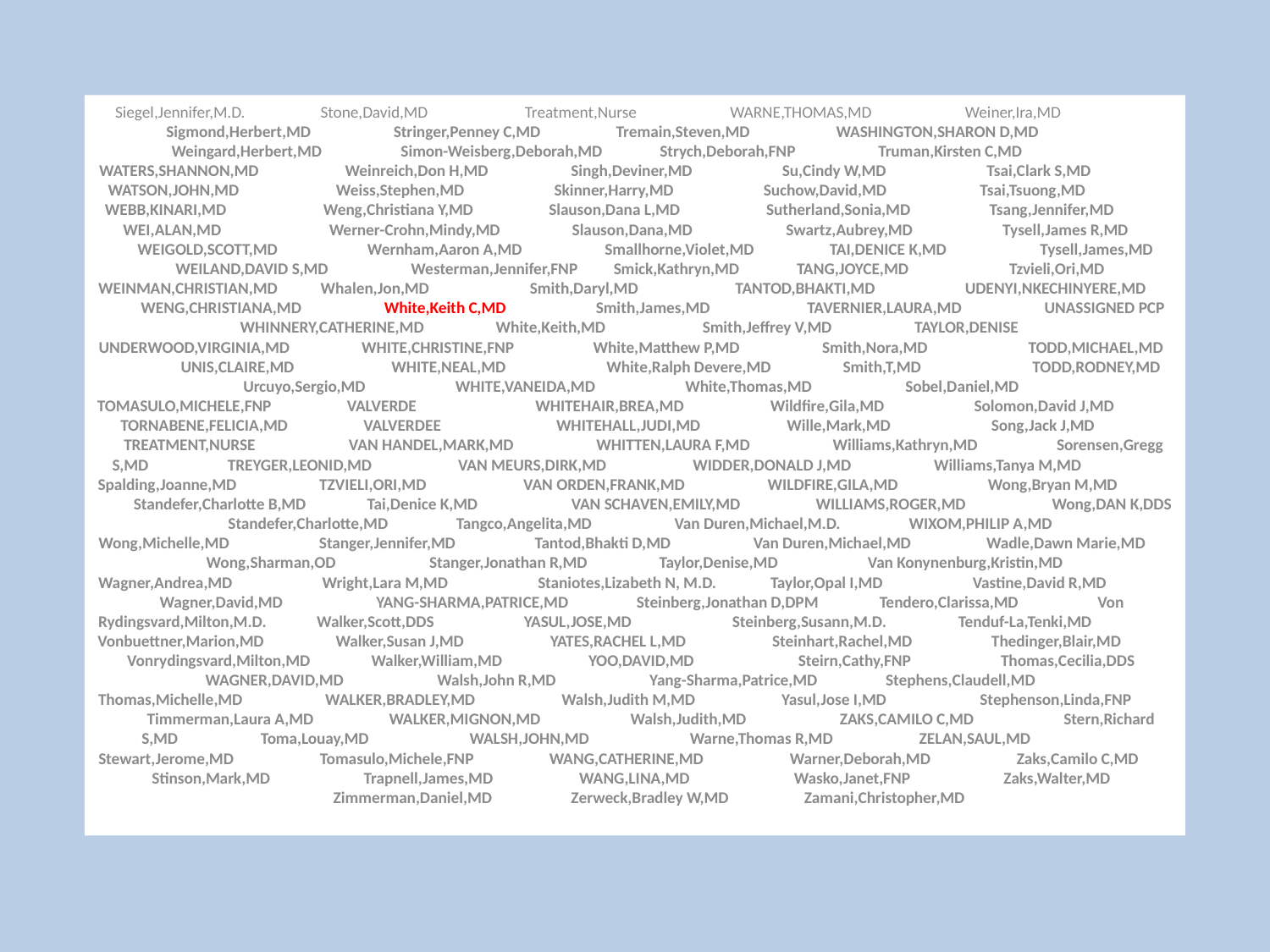

Siegel,Jennifer,M.D.                     Stone,David,MD                           Treatment,Nurse                          WARNE,THOMAS,MD                          Weiner,Ira,MD                            Sigmond,Herbert,MD                       Stringer,Penney C,MD                     Tremain,Steven,MD                        WASHINGTON,SHARON D,MD                   Weingard,Herbert,MD                      Simon-Weisberg,Deborah,MD                Strych,Deborah,FNP                       Truman,Kirsten C,MD                      WATERS,SHANNON,MD                        Weinreich,Don H,MD                       Singh,Deviner,MD                         Su,Cindy W,MD                            Tsai,Clark S,MD                          WATSON,JOHN,MD                           Weiss,Stephen,MD                         Skinner,Harry,MD                         Suchow,David,MD                          Tsai,Tsuong,MD                           WEBB,KINARI,MD                           Weng,Christiana Y,MD                     Slauson,Dana L,MD                        Sutherland,Sonia,MD                      Tsang,Jennifer,MD                        WEI,ALAN,MD                              Werner-Crohn,Mindy,MD                    Slauson,Dana,MD                          Swartz,Aubrey,MD                         Tysell,James R,MD                        WEIGOLD,SCOTT,MD                         Wernham,Aaron A,MD                       Smallhorne,Violet,MD                     TAI,DENICE K,MD                          Tysell,James,MD                          WEILAND,DAVID S,MD                       Westerman,Jennifer,FNP          Smick,Kathryn,MD                TANG,JOYCE,MD                            Tzvieli,Ori,MD                  WEINMAN,CHRISTIAN,MD            Whalen,Jon,MD                            Smith,Daryl,MD                           TANTOD,BHAKTI,MD                         UDENYI,NKECHINYERE,MD                    WENG,CHRISTIANA,MD                       White,Keith C,MD                         Smith,James,MD                           TAVERNIER,LAURA,MD                       UNASSIGNED PCP                           WHINNERY,CATHERINE,MD                    White,Keith,MD                           Smith,Jeffrey V,MD                       TAYLOR,DENISE                            UNDERWOOD,VIRGINIA,MD                    WHITE,CHRISTINE,FNP                      White,Matthew P,MD                       Smith,Nora,MD                            TODD,MICHAEL,MD                          UNIS,CLAIRE,MD                           WHITE,NEAL,MD                            White,Ralph Devere,MD                    Smith,T,MD                               TODD,RODNEY,MD                           Urcuyo,Sergio,MD                         WHITE,VANEIDA,MD                         White,Thomas,MD                          Sobel,Daniel,MD                          TOMASULO,MICHELE,FNP                     VALVERDE                                 WHITEHAIR,BREA,MD                        Wildfire,Gila,MD                         Solomon,David J,MD                       TORNABENE,FELICIA,MD                     VALVERDEE                                WHITEHALL,JUDI,MD                        Wille,Mark,MD                            Song,Jack J,MD                           TREATMENT,NURSE                          VAN HANDEL,MARK,MD                       WHITTEN,LAURA F,MD                       Williams,Kathryn,MD                      Sorensen,Gregg S,MD                      TREYGER,LEONID,MD                        VAN MEURS,DIRK,MD                        WIDDER,DONALD J,MD                       Williams,Tanya M,MD                      Spalding,Joanne,MD                       TZVIELI,ORI,MD                           VAN ORDEN,FRANK,MD                       WILDFIRE,GILA,MD                         Wong,Bryan M,MD                          Standefer,Charlotte B,MD                 Tai,Denice K,MD                          VAN SCHAVEN,EMILY,MD                     WILLIAMS,ROGER,MD                        Wong,DAN K,DDS                           Standefer,Charlotte,MD                   Tangco,Angelita,MD                       Van Duren,Michael,M.D.                   WIXOM,PHILIP A,MD                        Wong,Michelle,MD                         Stanger,Jennifer,MD                      Tantod,Bhakti D,MD                       Van Duren,Michael,MD                     Wadle,Dawn Marie,MD                      Wong,Sharman,OD                          Stanger,Jonathan R,MD                    Taylor,Denise,MD                         Van Konynenburg,Kristin,MD               Wagner,Andrea,MD                         Wright,Lara M,MD                         Staniotes,Lizabeth N, M.D.               Taylor,Opal I,MD                         Vastine,David R,MD                       Wagner,David,MD                          YANG-SHARMA,PATRICE,MD                   Steinberg,Jonathan D,DPM                 Tendero,Clarissa,MD                      Von Rydingsvard,Milton,M.D.              Walker,Scott,DDS                         YASUL,JOSE,MD                            Steinberg,Susann,M.D.                    Tenduf-La,Tenki,MD                       Vonbuettner,Marion,MD                    Walker,Susan J,MD                        YATES,RACHEL L,MD                        Steinhart,Rachel,MD                      Thedinger,Blair,MD                       Vonrydingsvard,Milton,MD                 Walker,William,MD                        YOO,DAVID,MD                             Steirn,Cathy,FNP                         Thomas,Cecilia,DDS                       WAGNER,DAVID,MD                          Walsh,John R,MD                          Yang-Sharma,Patrice,MD                   Stephens,Claudell,MD                     Thomas,Michelle,MD                       WALKER,BRADLEY,MD                        Walsh,Judith M,MD                        Yasul,Jose I,MD                          Stephenson,Linda,FNP                     Timmerman,Laura A,MD                     WALKER,MIGNON,MD                         Walsh,Judith,MD                          ZAKS,CAMILO C,MD                         Stern,Richard S,MD                       Toma,Louay,MD                            WALSH,JOHN,MD                            Warne,Thomas R,MD                        ZELAN,SAUL,MD                            Stewart,Jerome,MD                        Tomasulo,Michele,FNP                     WANG,CATHERINE,MD                        Warner,Deborah,MD                        Zaks,Camilo C,MD                         Stinson,Mark,MD                          Trapnell,James,MD                        WANG,LINA,MD                             Wasko,Janet,FNP                          Zaks,Walter,MD                           Zimmerman,Daniel,MD                      Zerweck,Bradley W,MD                     Zamani,Christopher,MD
#